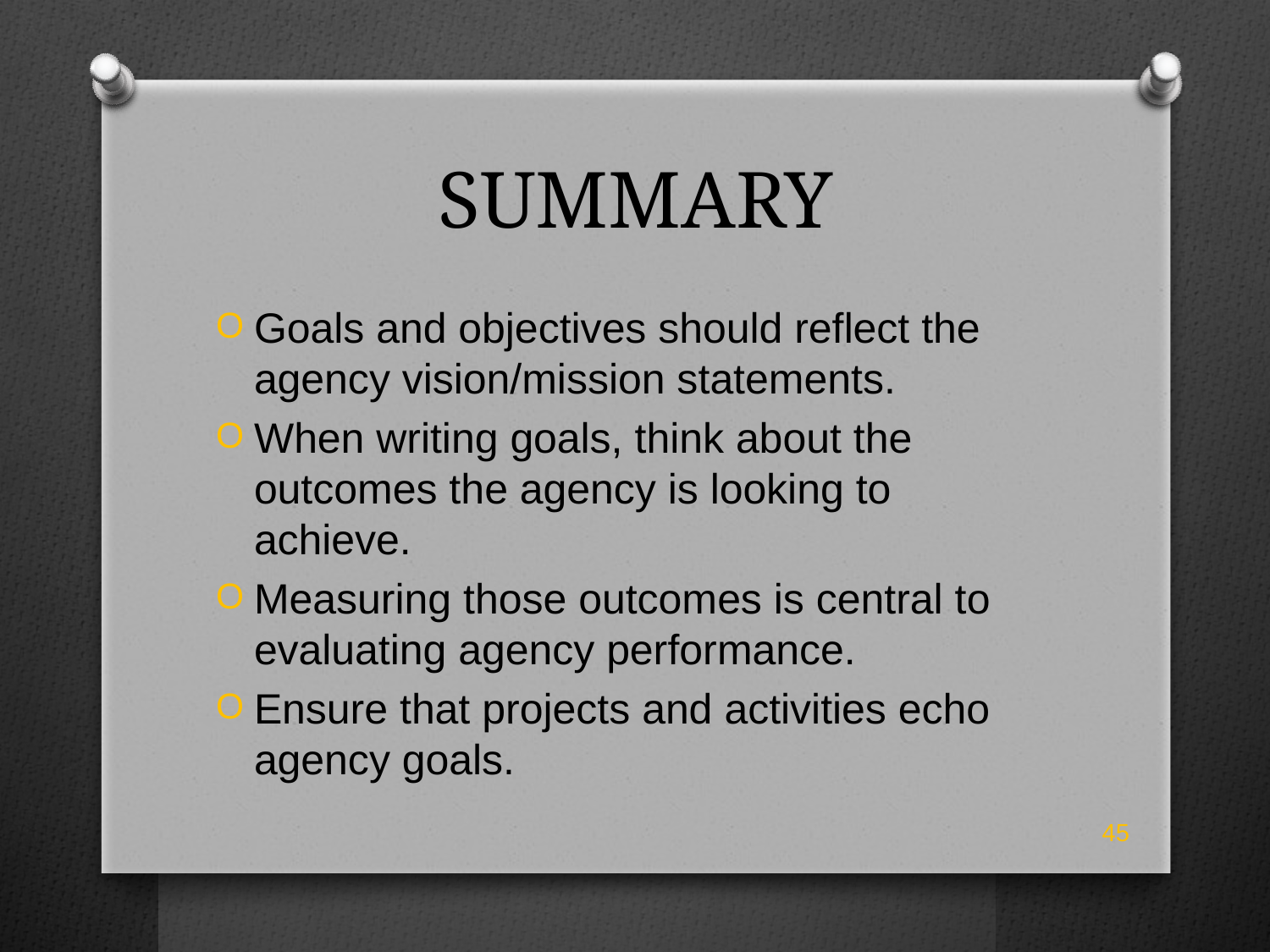

# SUMMARY
Goals and objectives should reflect the agency vision/mission statements.
When writing goals, think about the outcomes the agency is looking to achieve.
Measuring those outcomes is central to evaluating agency performance.
Ensure that projects and activities echo agency goals.

45